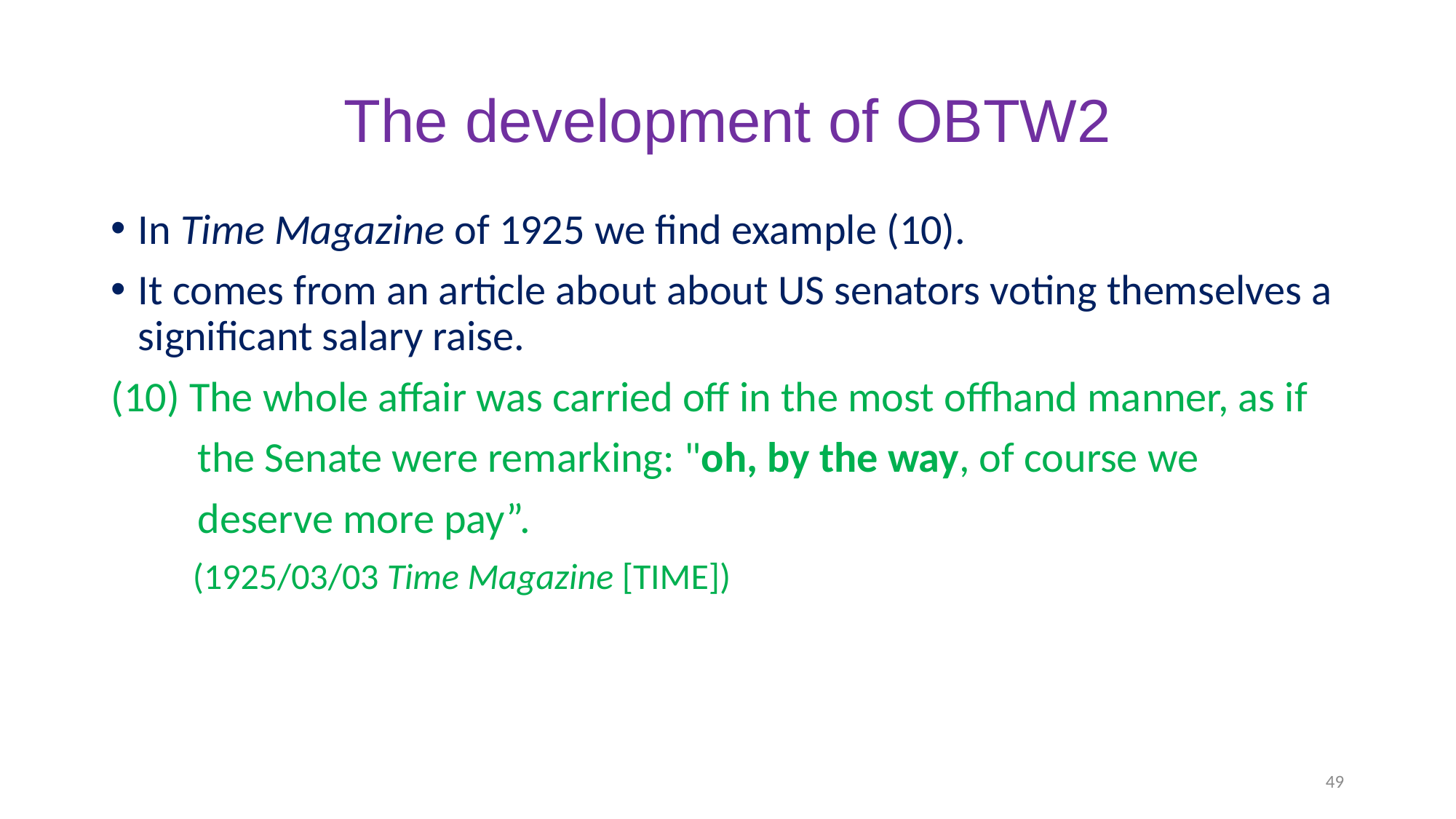

# The development of OBTW2
In Time Magazine of 1925 we find example (10).
It comes from an article about about US senators voting themselves a significant salary raise.
(10) The whole affair was carried off in the most offhand manner, as if
         the Senate were remarking: "oh, by the way, of course we
         deserve more pay”.
          (1925/03/03 Time Magazine [TIME])

49